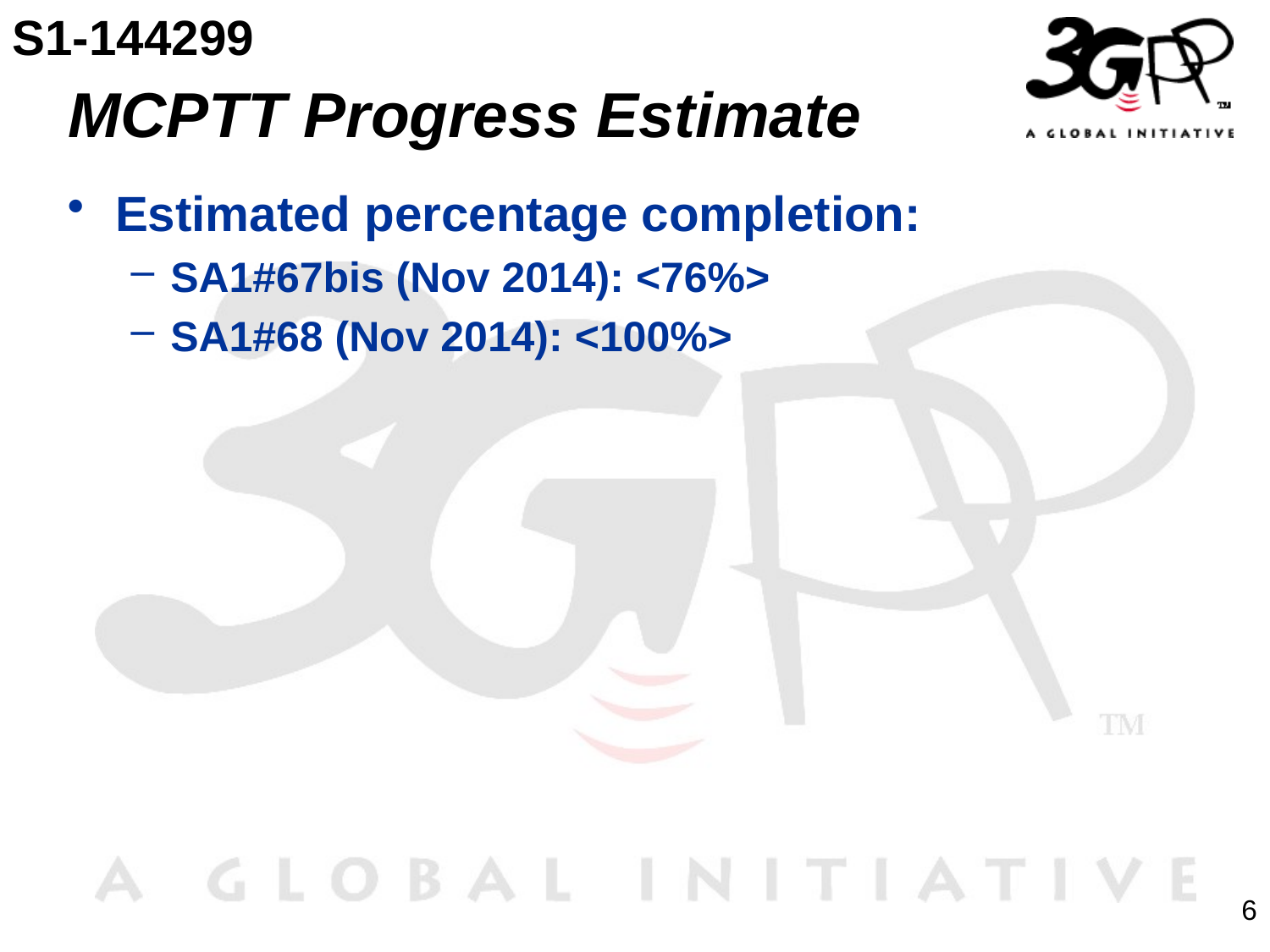

S1-144299
# MCPTT Progress Estimate
Estimated percentage completion:
SA1#67bis (Nov 2014): <76%>
SA1#68 (Nov 2014): <100%>
6